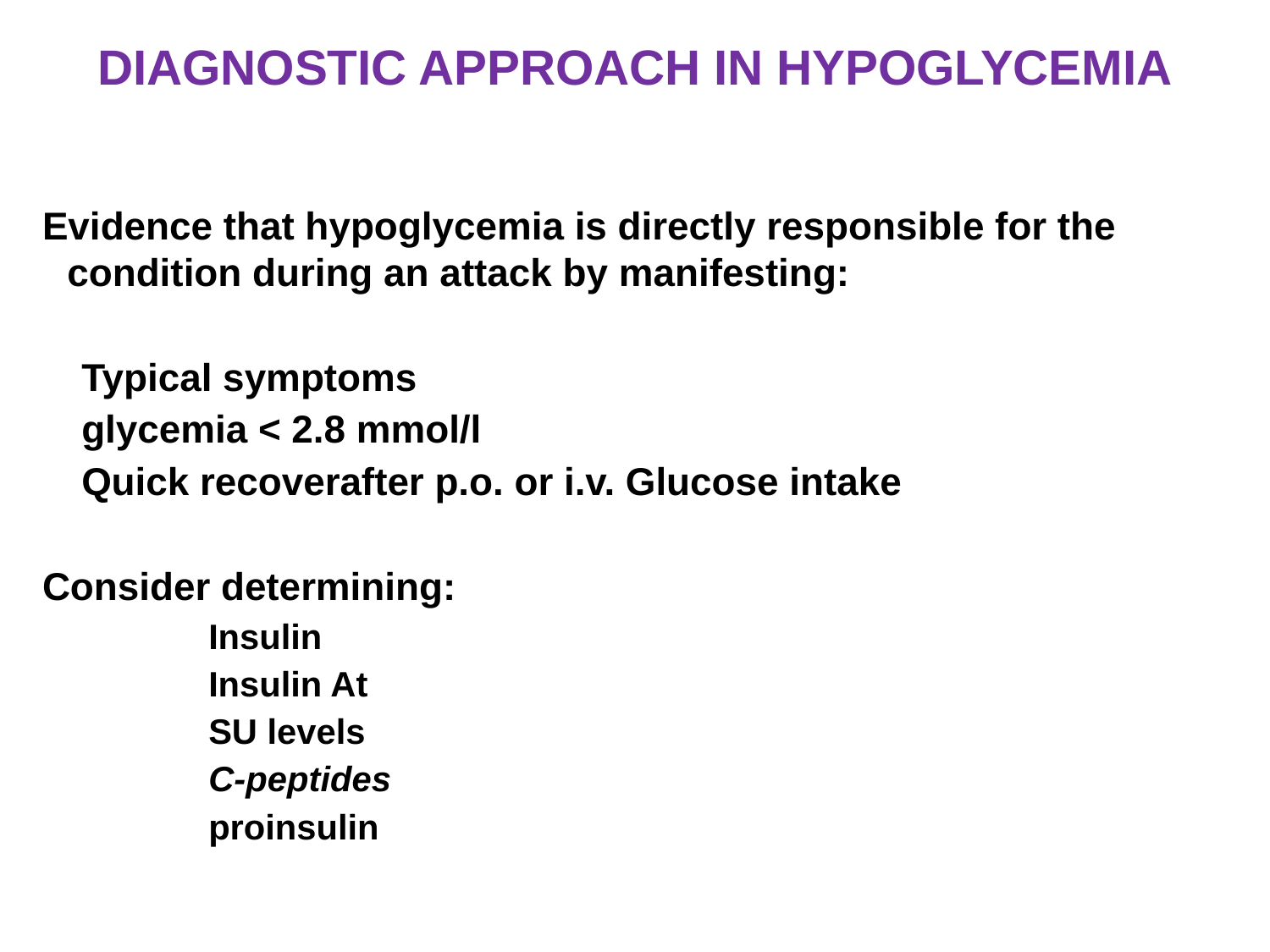

DIAGNOSTIC APPROACH IN HYPOGLYCEMIA
Evidence that hypoglycemia is directly responsible for the condition during an attack by manifesting:

Typical symptoms
glycemia < 2.8 mmol/l
Quick recoverafter p.o. or i.v. Glucose intake

Consider determining:
Insulin
Insulin At
SU levels
C-peptides
proinsulin